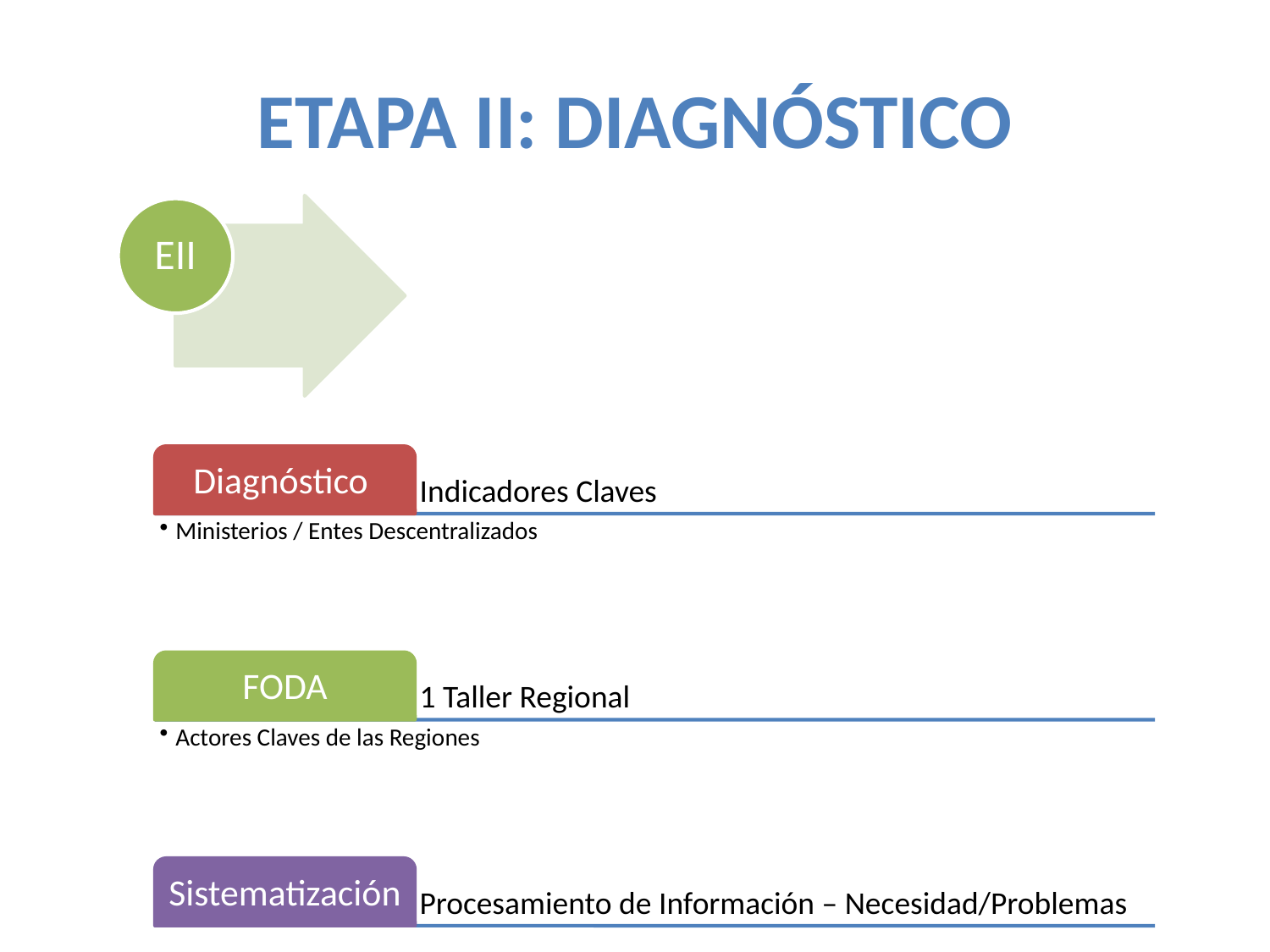

# Etapa II: Diagnóstico

EII
Indicadores Claves
Diagnóstico
Ministerios / Entes Descentralizados
1 Taller Regional
FODA
Actores Claves de las Regiones
Procesamiento de Información – Necesidad/Problemas
Sistematización